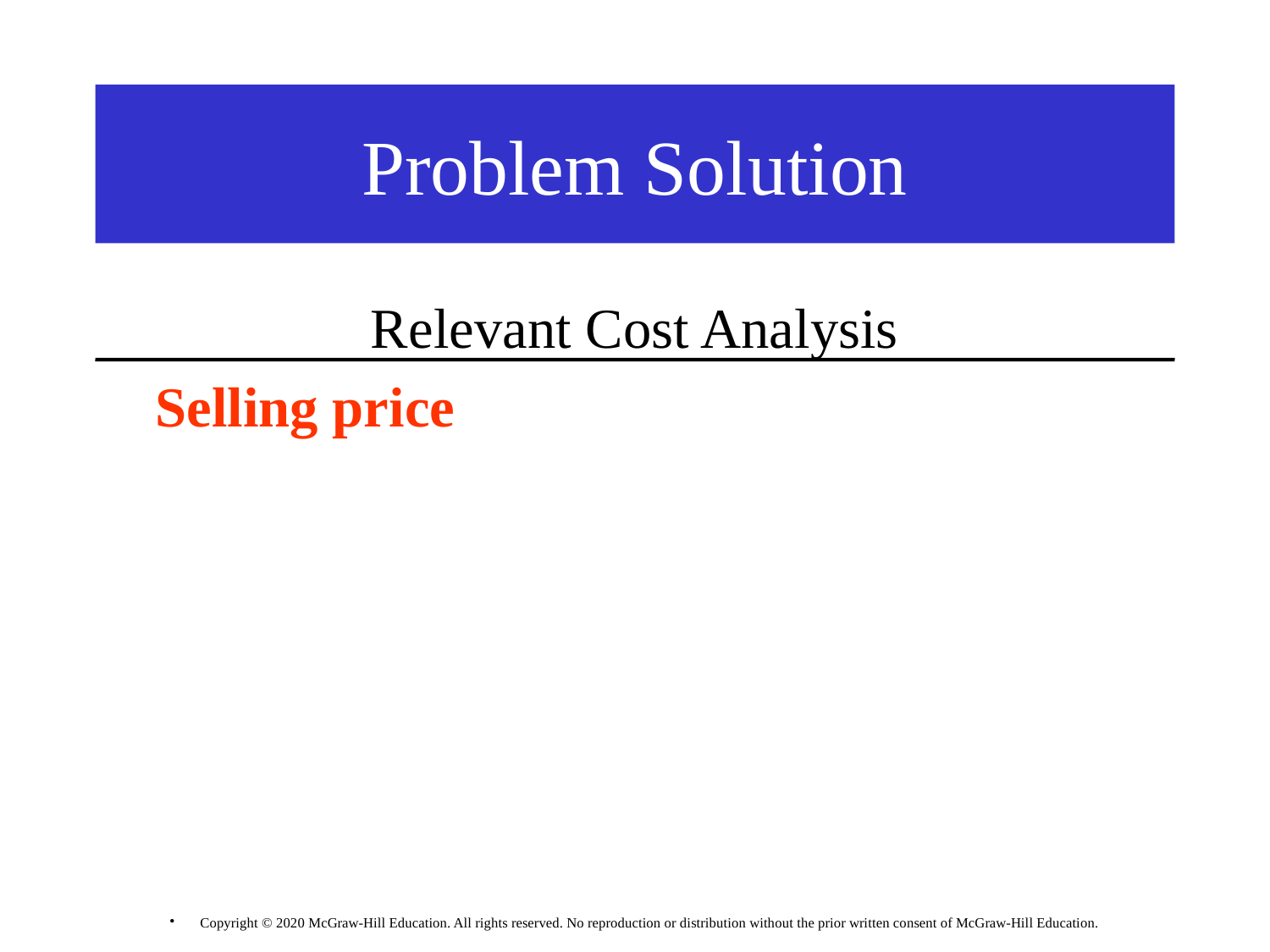

# Problem Solution
Relevant Cost Analysis
	Selling price